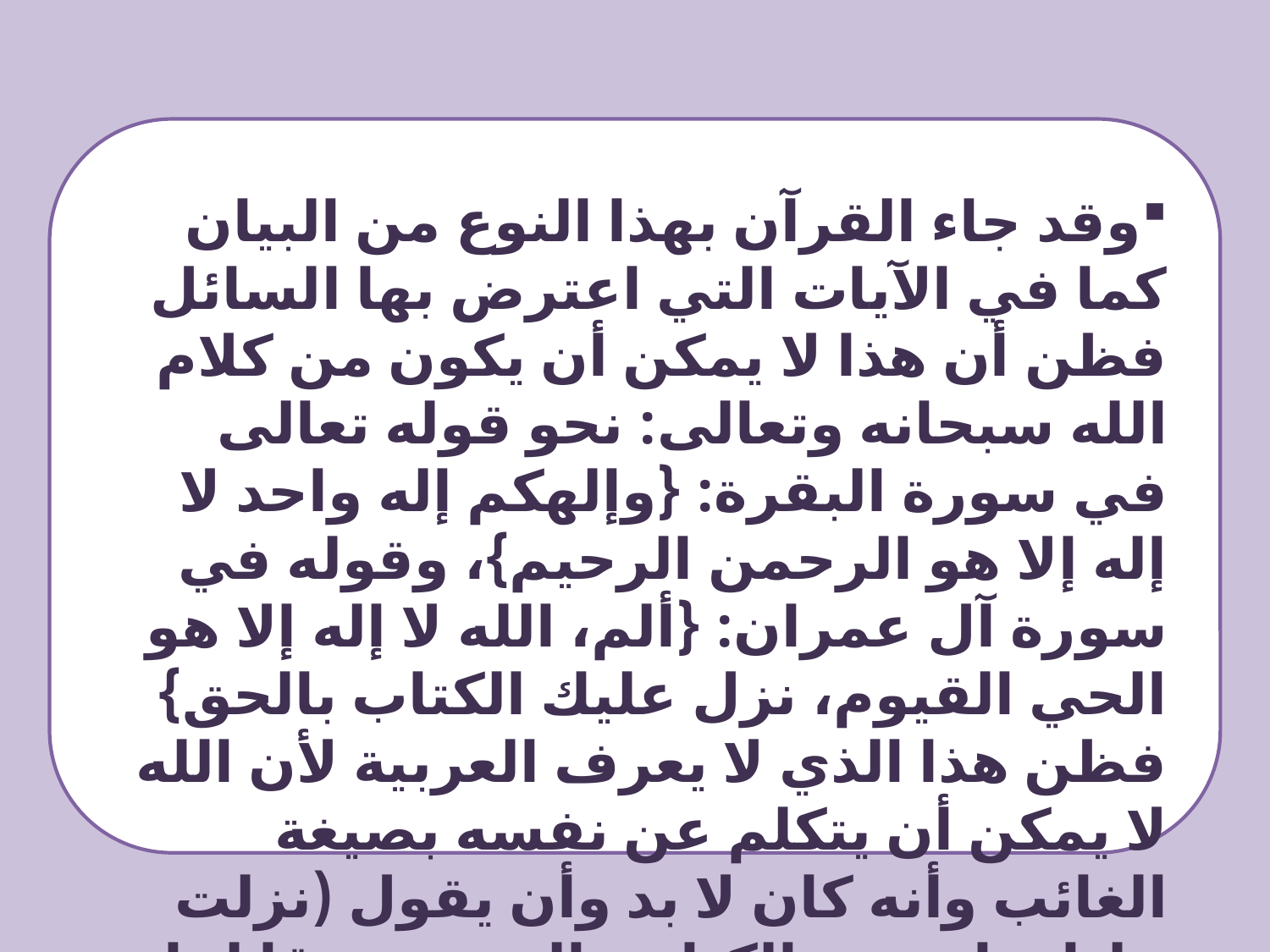

وقد جاء القرآن بهذا النوع من البيان كما في الآيات التي اعترض بها السائل فظن أن هذا لا يمكن أن يكون من كلام الله سبحانه وتعالى: نحو قوله تعالى في سورة البقرة: {وإلهكم إله واحد لا إله إلا هو الرحمن الرحيم}، وقوله في سورة آل عمران: {ألم، الله لا إله إلا هو الحي القيوم، نزل عليك الكتاب بالحق} فظن هذا الذي لا يعرف العربية لأن الله لا يمكن أن يتكلم عن نفسه بصيغة الغائب وأنه كان لا بد وأن يقول (نزلت عليك يا محمد الكتاب بالحق مصدقا لما بين يديه..(